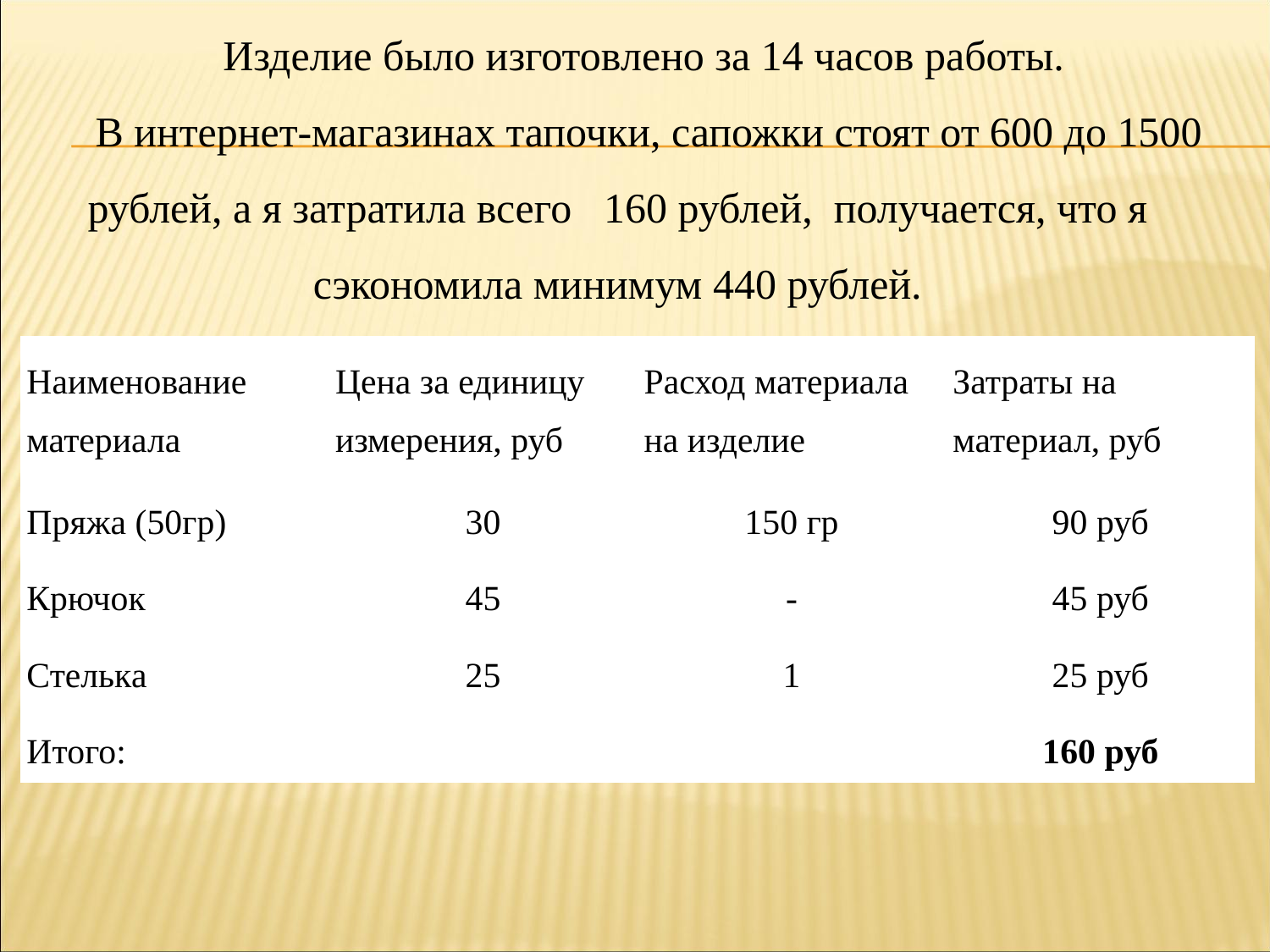

Изделие было изготовлено за 14 часов работы.
В интернет-магазинах тапочки, сапожки стоят от 600 до 1500 рублей, а я затратила всего   160 рублей,  получается, что я сэкономила минимум 440 рублей.
| Наименование материала | Цена за единицу измерения, руб | Расход материала на изделие | Затраты на материал, руб |
| --- | --- | --- | --- |
| Пряжа (50гр) | 30 | 150 гр | 90 руб |
| Крючок | 45 | - | 45 руб |
| Стелька | 25 | 1 | 25 руб |
| Итого: |  |  | 160 руб |